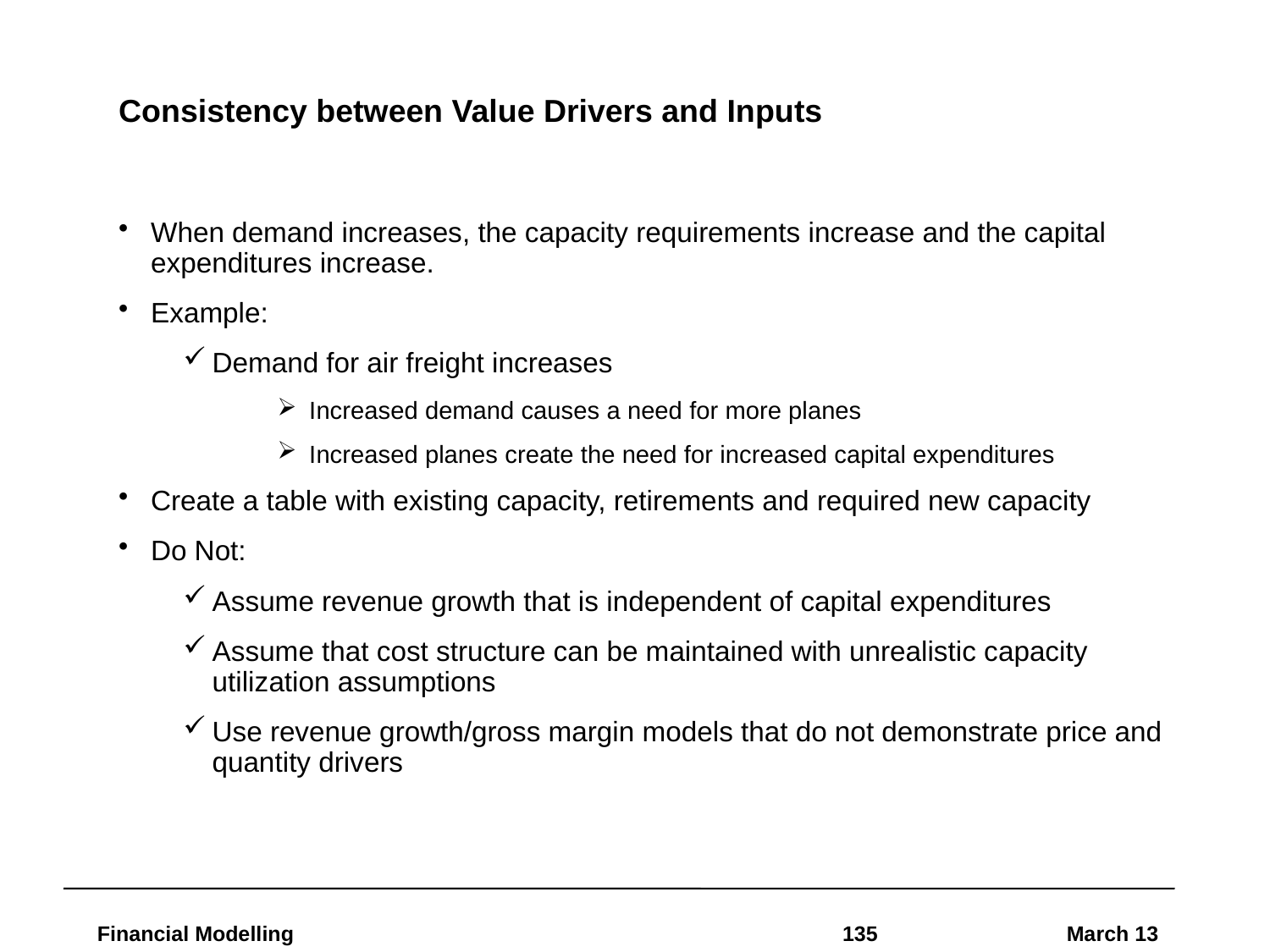

# Consistency between Value Drivers and Inputs
When demand increases, the capacity requirements increase and the capital expenditures increase.
Example:
Demand for air freight increases
Increased demand causes a need for more planes
Increased planes create the need for increased capital expenditures
Create a table with existing capacity, retirements and required new capacity
Do Not:
Assume revenue growth that is independent of capital expenditures
Assume that cost structure can be maintained with unrealistic capacity utilization assumptions
Use revenue growth/gross margin models that do not demonstrate price and quantity drivers